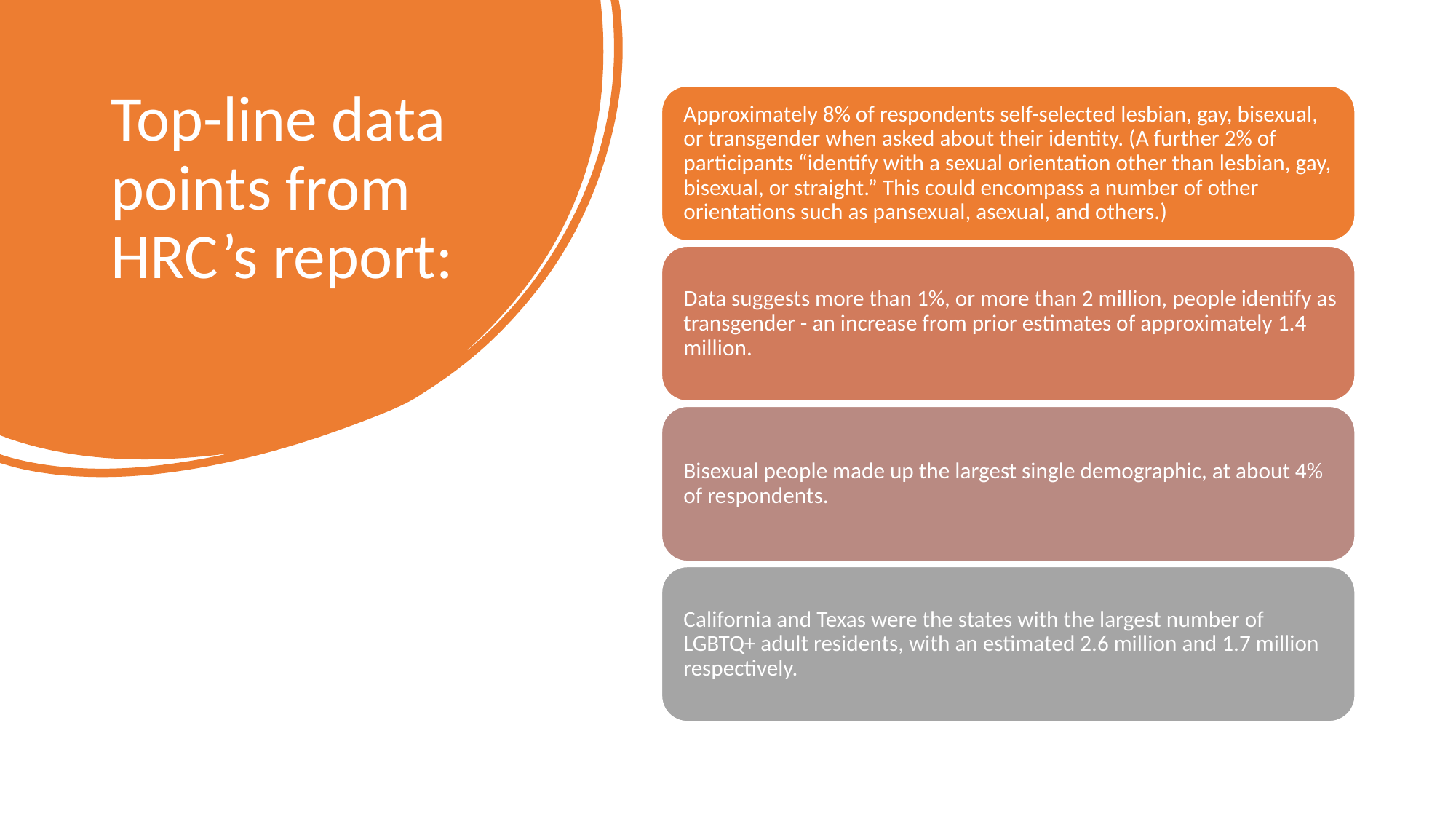

Approximately 8% of respondents self-selected lesbian, gay, bisexual, or transgender when asked about their identity. (A further 2% of participants “identify with a sexual orientation other than lesbian, gay, bisexual, or straight.” This could encompass a number of other orientations such as pansexual, asexual, and others.)
Data suggests more than 1%, or more than 2 million, people identify as transgender - an increase from prior estimates of approximately 1.4 million.
Bisexual people made up the largest single demographic, at about 4% of respondents.
California and Texas were the states with the largest number of LGBTQ+ adult residents, with an estimated 2.6 million and 1.7 million respectively.
# Top-line data points from HRC’s report: